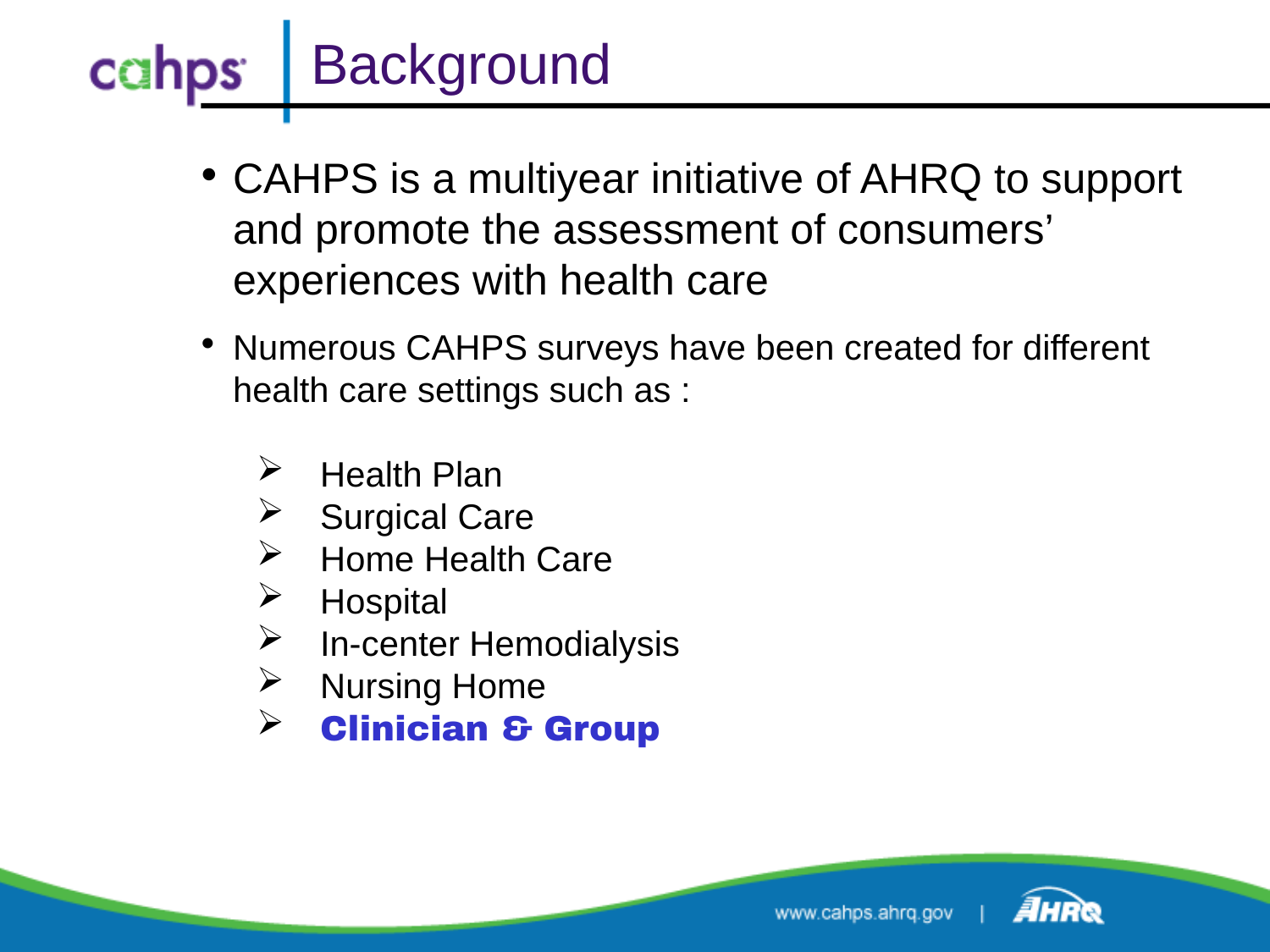

# Background

CAHPS is a multiyear initiative of AHRQ to support and promote the assessment of consumers’ experiences with health care
Numerous CAHPS surveys have been created for different health care settings such as :

Health Plan
Surgical Care
Home Health Care
Hospital
In-center Hemodialysis
Nursing Home
Clinician & Group